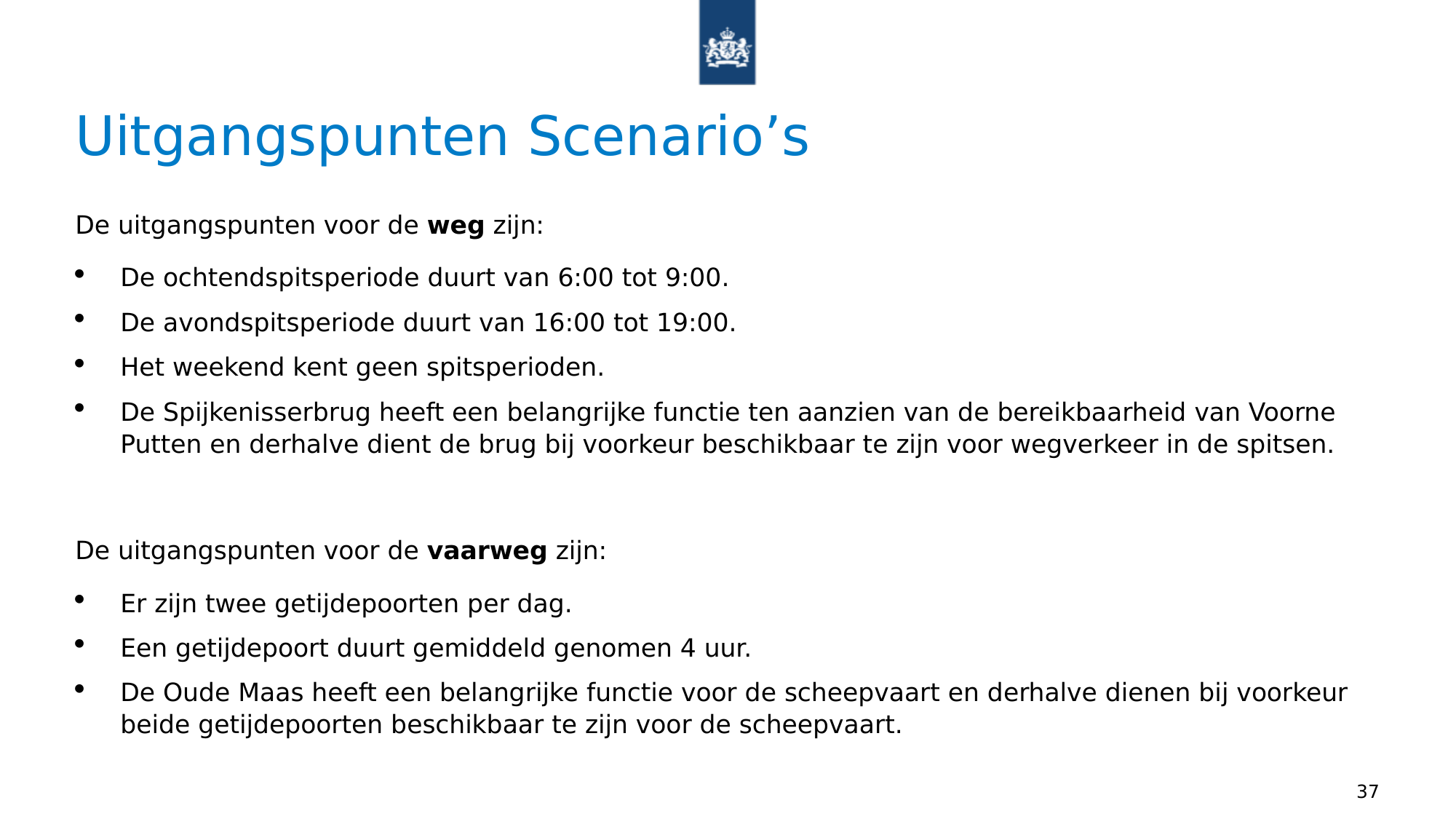

# Uitgangspunten Scenario’s
De uitgangspunten voor de weg zijn:
De ochtendspitsperiode duurt van 6:00 tot 9:00.
De avondspitsperiode duurt van 16:00 tot 19:00.
Het weekend kent geen spitsperioden.
De Spijkenisserbrug heeft een belangrijke functie ten aanzien van de bereikbaarheid van Voorne Putten en derhalve dient de brug bij voorkeur beschikbaar te zijn voor wegverkeer in de spitsen.

De uitgangspunten voor de vaarweg zijn:
Er zijn twee getijdepoorten per dag.
Een getijdepoort duurt gemiddeld genomen 4 uur.
De Oude Maas heeft een belangrijke functie voor de scheepvaart en derhalve dienen bij voorkeur beide getijdepoorten beschikbaar te zijn voor de scheepvaart.

37